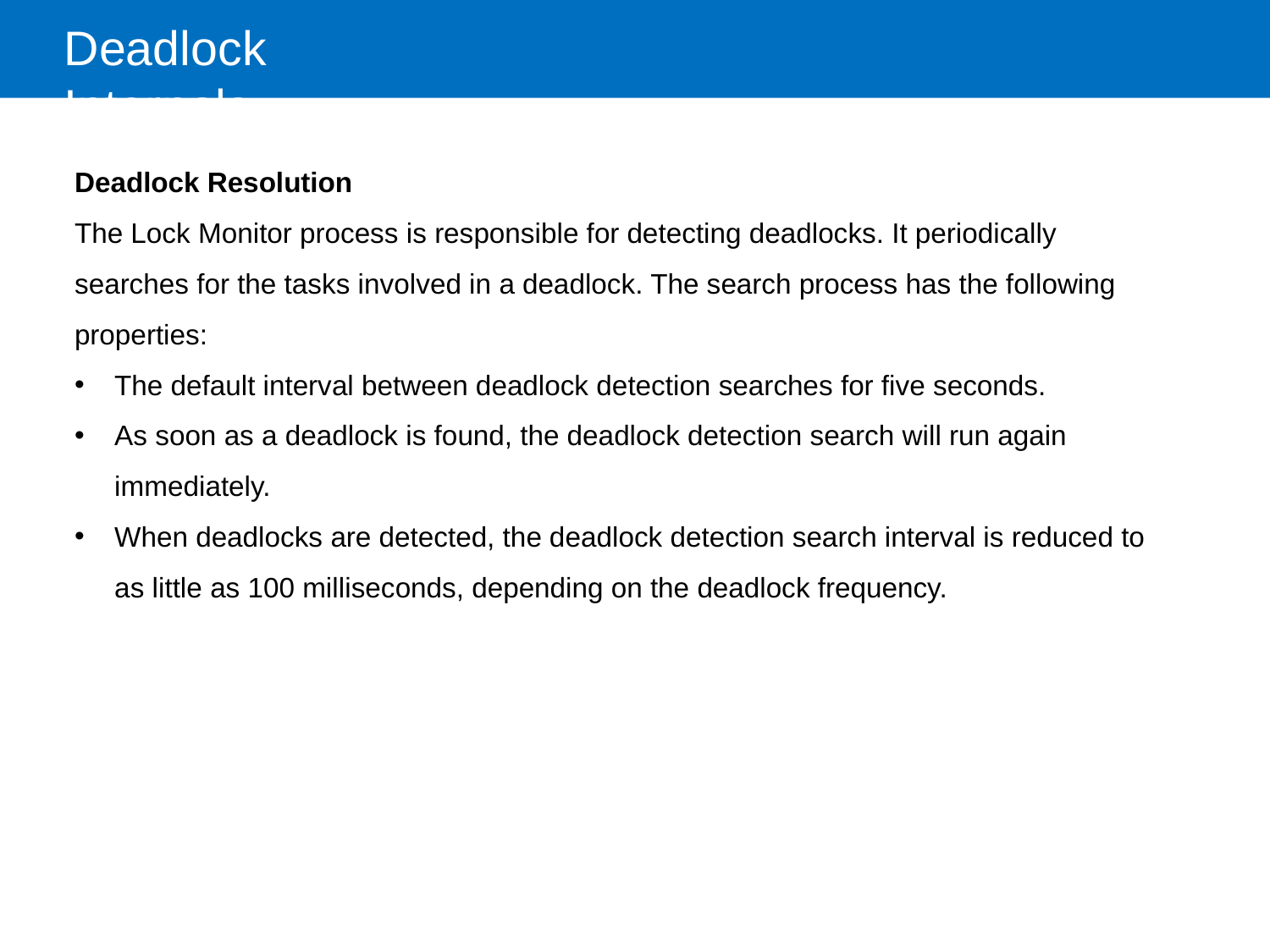

# Deadlock Internals
Deadlock Resolution
The Lock Monitor process is responsible for detecting deadlocks. It periodically searches for the tasks involved in a deadlock. The search process has the following properties:
The default interval between deadlock detection searches for five seconds.
As soon as a deadlock is found, the deadlock detection search will run again immediately.
When deadlocks are detected, the deadlock detection search interval is reduced to as little as 100 milliseconds, depending on the deadlock frequency.